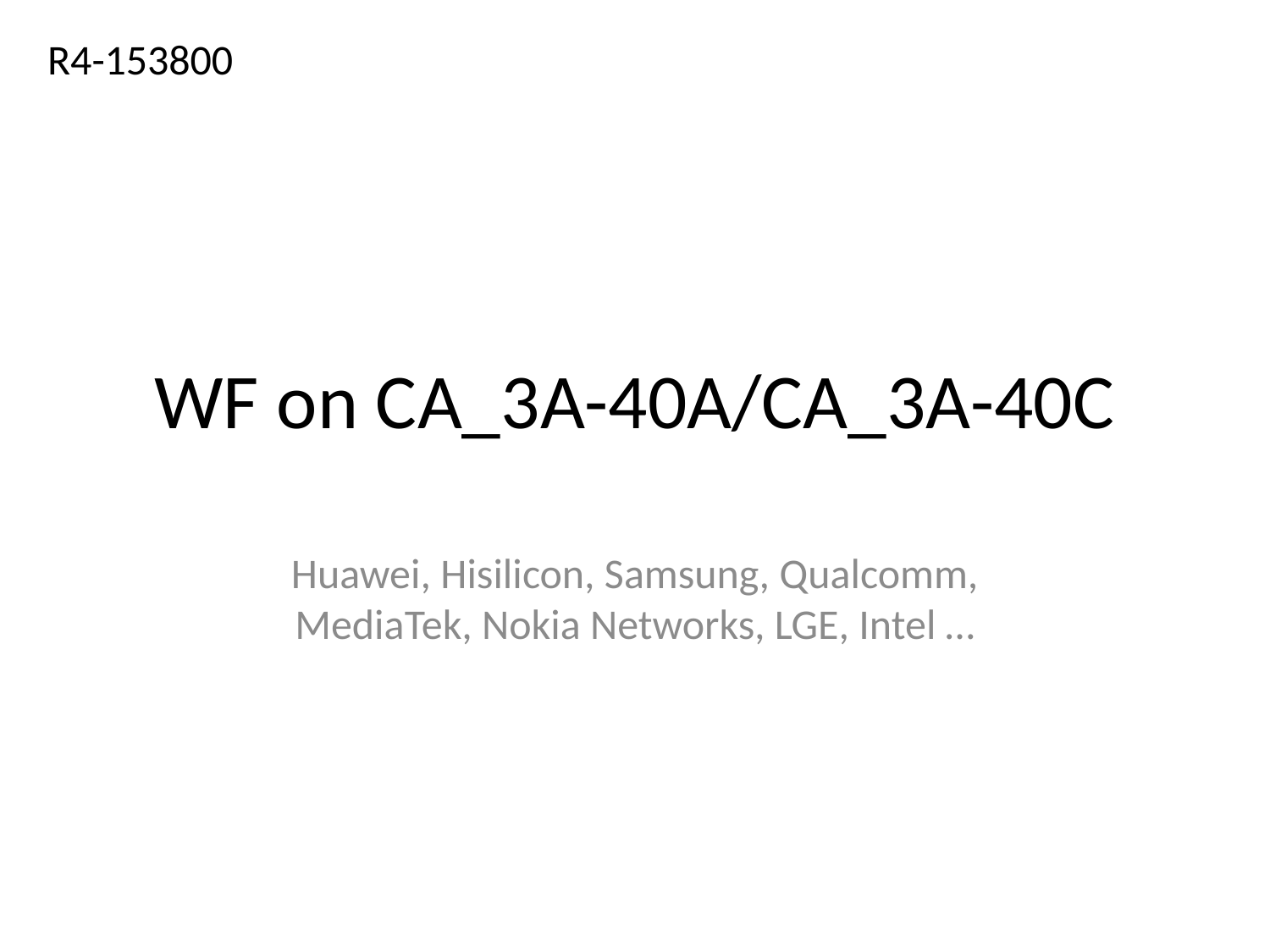

R4-153800
# WF on CA_3A-40A/CA_3A-40C
Huawei, Hisilicon, Samsung, Qualcomm, MediaTek, Nokia Networks, LGE, Intel …